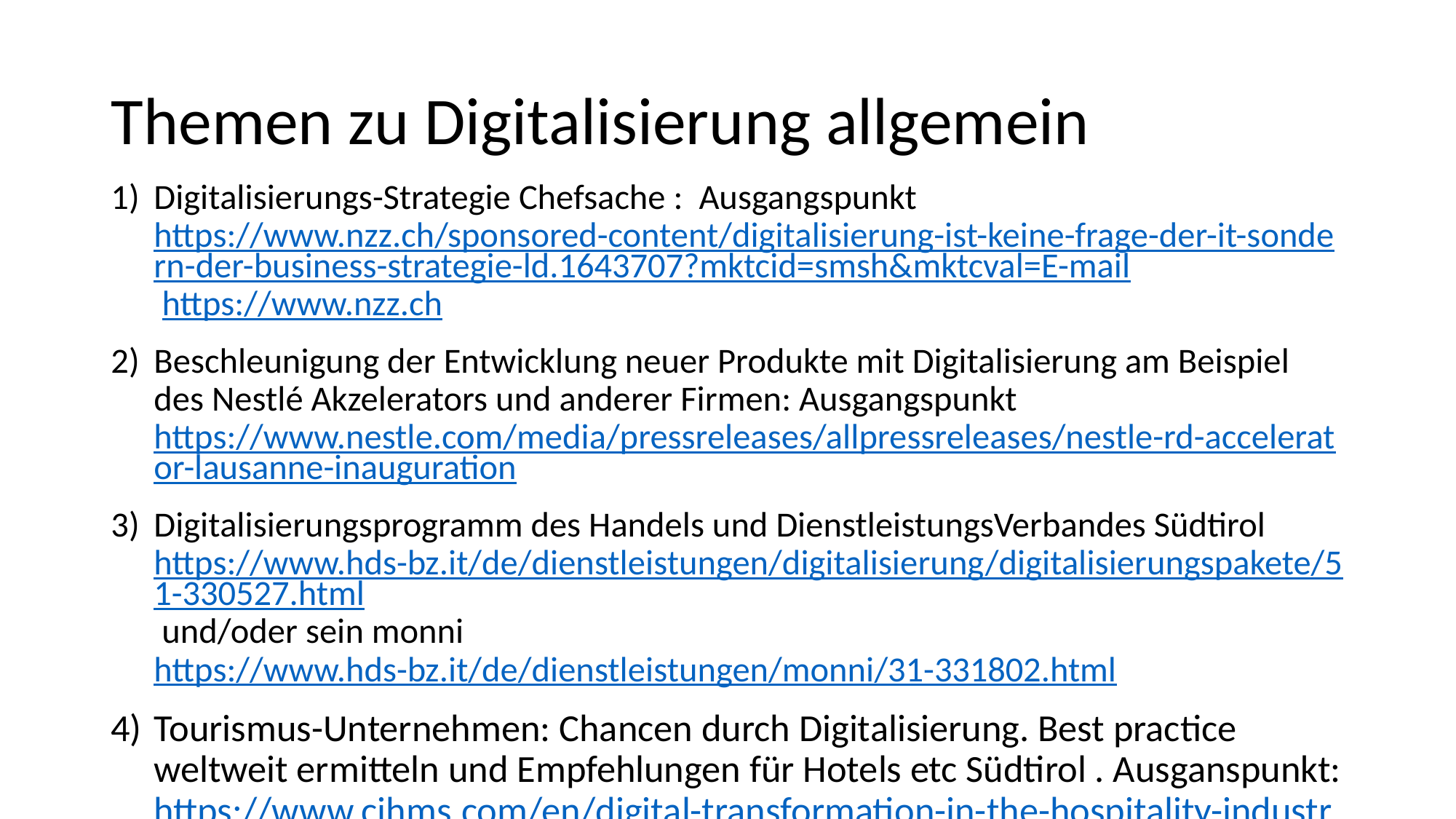

# Themen zu Digitalisierung allgemein
Digitalisierungs-Strategie Chefsache :  Ausgangspunkt https://www.nzz.ch/sponsored-content/digitalisierung-ist-keine-frage-der-it-sondern-der-business-strategie-ld.1643707?mktcid=smsh&mktcval=E-mail https://www.nzz.ch
Beschleunigung der Entwicklung neuer Produkte mit Digitalisierung am Beispiel des Nestlé Akzelerators und anderer Firmen: Ausgangspunkt https://www.nestle.com/media/pressreleases/allpressreleases/nestle-rd-accelerator-lausanne-inauguration
Digitalisierungsprogramm des Handels und DienstleistungsVerbandes Südtirol https://www.hds-bz.it/de/dienstleistungen/digitalisierung/digitalisierungspakete/51-330527.html und/oder sein monni https://www.hds-bz.it/de/dienstleistungen/monni/31-331802.html
Tourismus-Unternehmen: Chancen durch Digitalisierung. Best practice weltweit ermitteln und Empfehlungen für Hotels etc Südtirol . Ausganspunkt: https://www.cihms.com/en/digital-transformation-in-the-hospitality-industry/